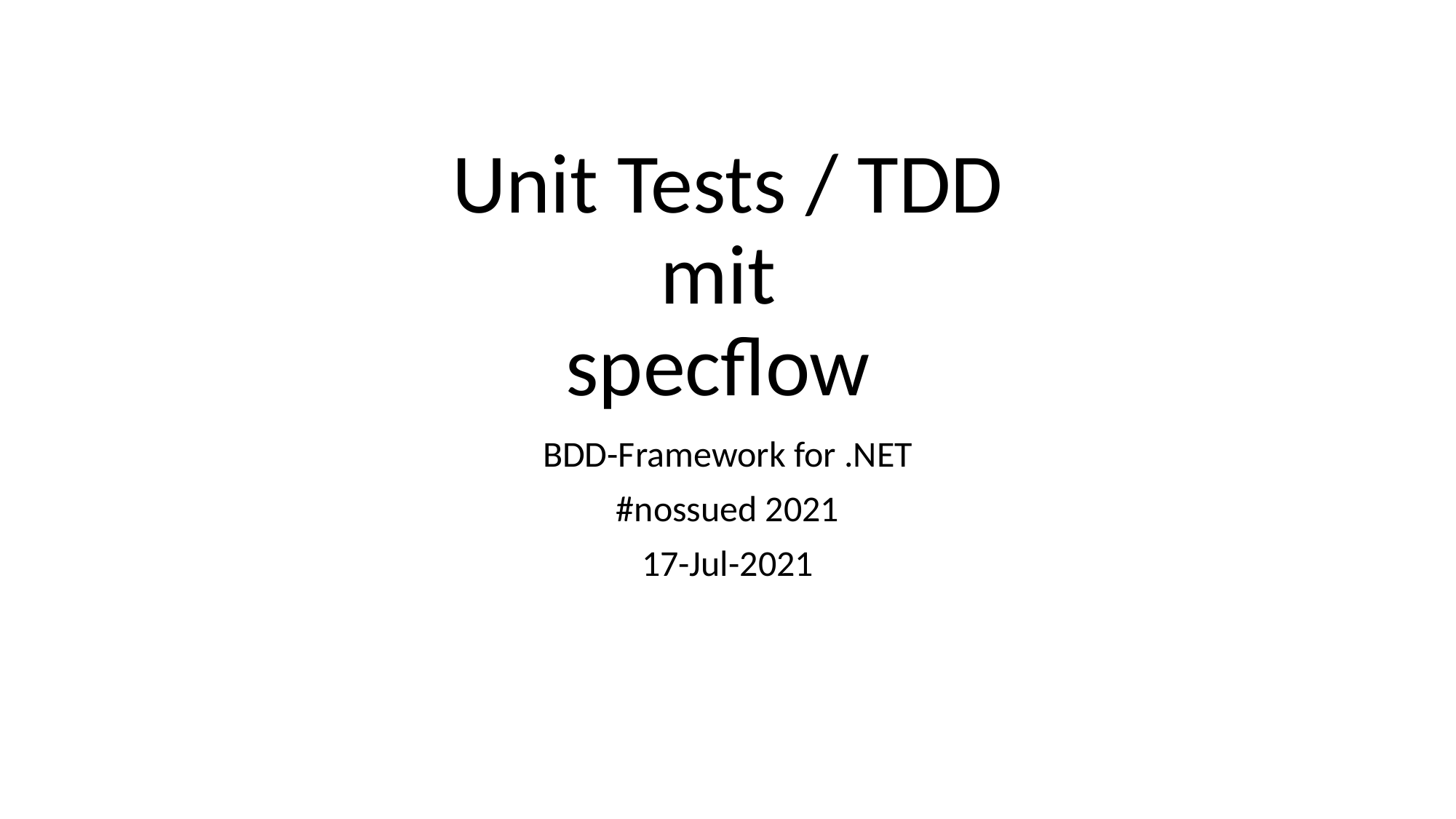

# Unit Tests / TDD mit specflow
BDD-Framework for .NET
#nossued 2021
17-Jul-2021